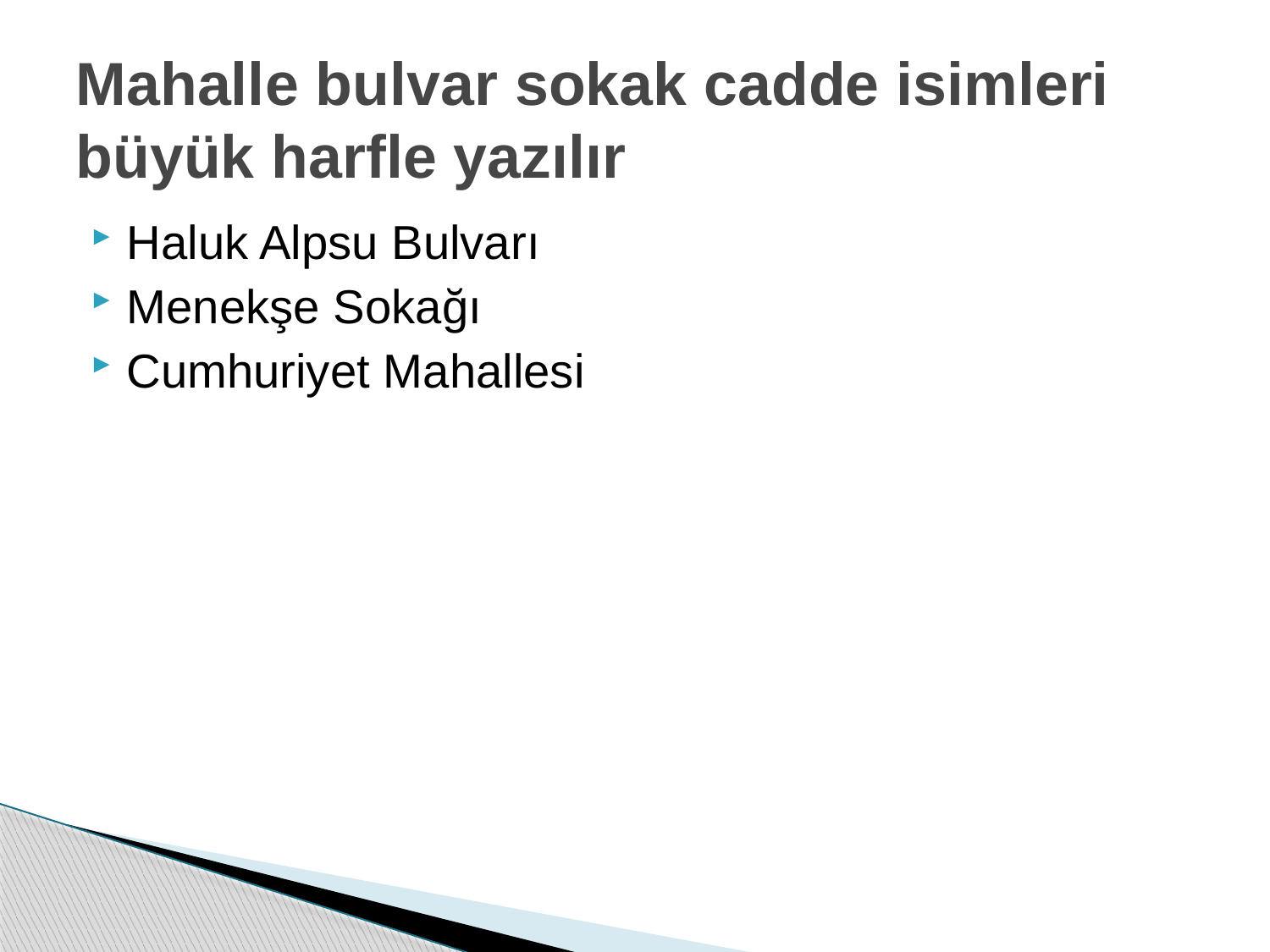

# Mahalle bulvar sokak cadde isimleri  büyük harfle yazılır
Haluk Alpsu Bulvarı
Menekşe Sokağı
Cumhuriyet Mahallesi